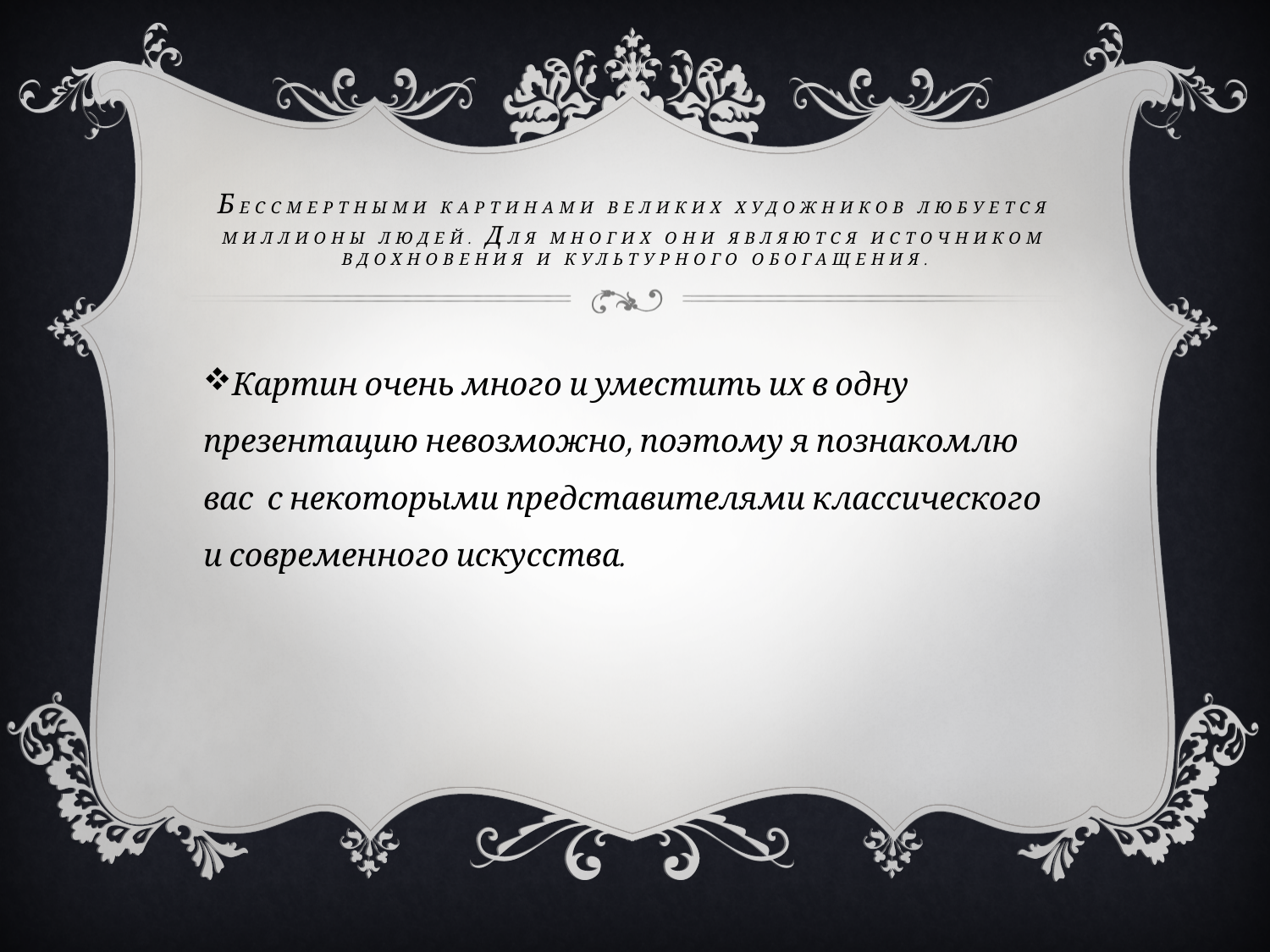

# Бессмертными картинами великих художников любуется миллионы людей. для многих они являются источником вдохновения и культурного обогащения.
Картин очень много и уместить их в одну презентацию невозможно, поэтому я познакомлю вас  с некоторыми представителями классического и современного искусства.